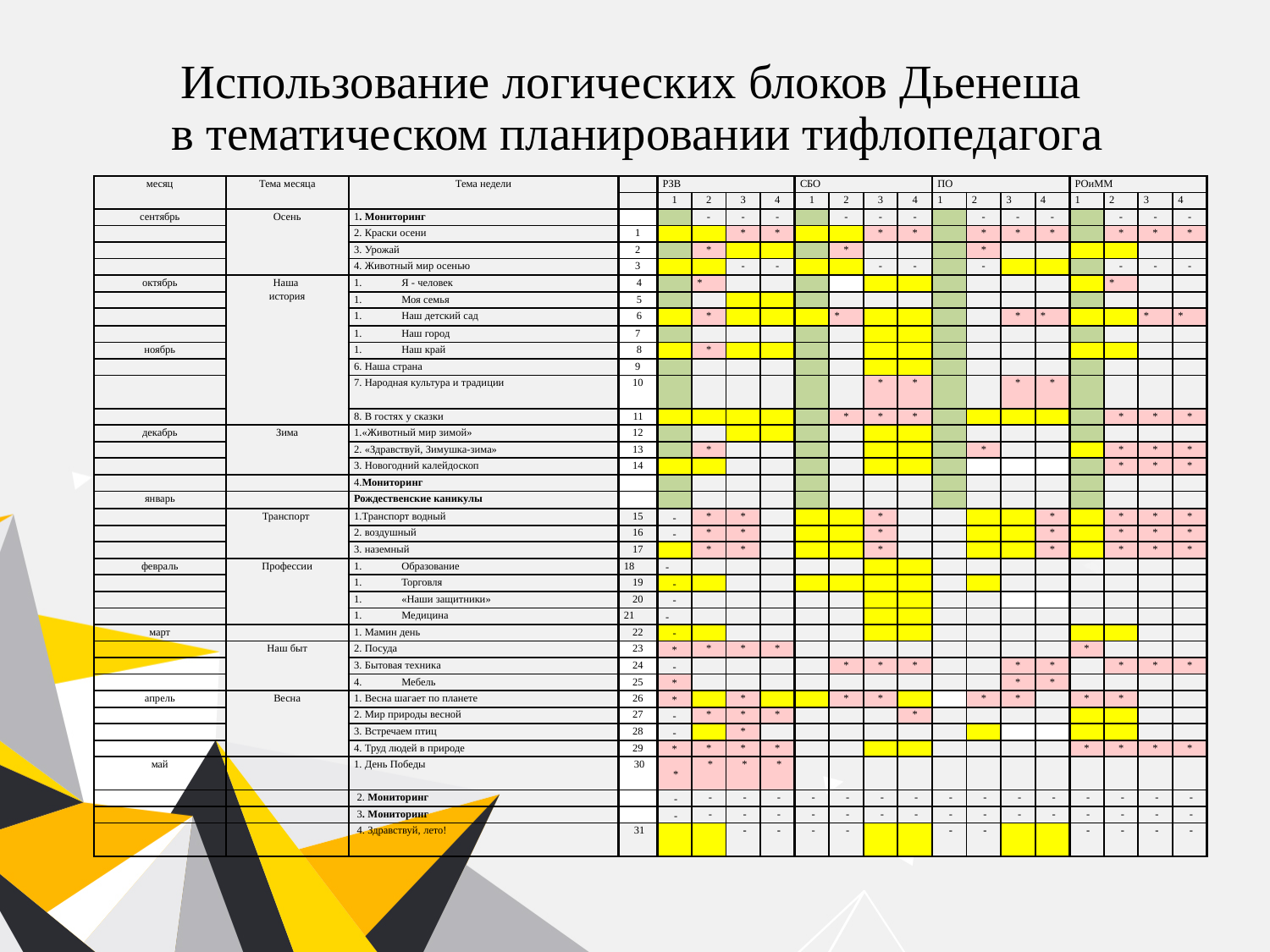

# Использование логических блоков Дьенеша в тематическом планировании тифлопедагога
| месяц | Тема месяца | Тема недели |  | РЗВ |  |  |  | СБО |  |  |  | ПО |  |  |  | РОиММ |  |  |  |
| --- | --- | --- | --- | --- | --- | --- | --- | --- | --- | --- | --- | --- | --- | --- | --- | --- | --- | --- | --- |
|  |  |  |  | 1 | 2 | 3 | 4 | 1 | 2 | 3 | 4 | 1 | 2 | 3 | 4 | 1 | 2 | 3 | 4 |
| сентябрь | Осень | 1. Мониторинг |  |  | - | - | - |  | - | - | - |  | - | - | - |  | - | - | - |
|  |  | 2. Краски осени | 1 |  |  | \* | \* |  |  | \* | \* |  | \* | \* | \* |  | \* | \* | \* |
|  |  | 3. Урожай | 2 |  | \* |  |  |  | \* |  |  |  | \* |  |  |  |  |  |  |
|  |  | 4. Животный мир осенью | 3 |  |  | - | - |  |  | - | - |  | - |  |  |  | - | - | - |
| октябрь | Наша история | Я - человек | 4 |  | \* |  |  |  |  |  |  |  |  |  |  |  | \* |  |  |
|  |  | Моя семья | 5 |  |  |  |  |  |  |  |  |  |  |  |  |  |  |  |  |
|  |  | Наш детский сад | 6 |  | \* |  |  |  | \* |  |  |  |  | \* | \* |  |  | \* | \* |
|  |  | Наш город | 7 |  |  |  |  |  |  |  |  |  |  |  |  |  |  |  |  |
| ноябрь |  | Наш край | 8 |  | \* |  |  |  |  |  |  |  |  |  |  |  |  |  |  |
|  |  | 6. Наша страна | 9 |  |  |  |  |  |  |  |  |  |  |  |  |  |  |  |  |
|  |  | 7. Народная культура и традиции | 10 |  |  |  |  |  |  | \* | \* |  |  | \* | \* |  |  |  |  |
|  |  | 8. В гостях у сказки | 11 |  |  |  |  |  | \* | \* | \* |  |  |  |  |  | \* | \* | \* |
| декабрь | Зима | 1.«Животный мир зимой» | 12 |  |  |  |  |  |  |  |  |  |  |  |  |  |  |  |  |
|  |  | 2. «Здравствуй, Зимушка-зима» | 13 |  | \* |  |  |  |  |  |  |  | \* |  |  |  | \* | \* | \* |
|  |  | 3. Новогодний калейдоскоп | 14 |  |  |  |  |  |  |  |  |  |  |  |  |  | \* | \* | \* |
|  |  | 4.Мониторинг |  |  |  |  |  |  |  |  |  |  |  |  |  |  |  |  |  |
| январь |  | Рождественские каникулы |  |  |  |  |  |  |  |  |  |  |  |  |  |  |  |  |  |
|  | Транспорт | 1.Транспорт водный | 15 | - | \* | \* |  |  |  | \* |  |  |  |  | \* |  | \* | \* | \* |
|  |  | 2. воздушный | 16 | - | \* | \* |  |  |  | \* |  |  |  |  | \* |  | \* | \* | \* |
|  |  | 3. наземный | 17 |  | \* | \* |  |  |  | \* |  |  |  |  | \* |  | \* | \* | \* |
| февраль | Профессии | Образование | 18 | - |  |  |  |  |  |  |  |  |  |  |  |  |  |  |  |
|  |  | Торговля | 19 | - |  |  |  |  |  |  |  |  |  |  |  |  |  |  |  |
|  |  | «Наши защитники» | 20 | - |  |  |  |  |  |  |  |  |  |  |  |  |  |  |  |
|  |  | Медицина | 21 | - |  |  |  |  |  |  |  |  |  |  |  |  |  |  |  |
| март |  | 1. Мамин день | 22 | - |  |  |  |  |  |  |  |  |  |  |  |  |  |  |  |
|  | Наш быт | 2. Посуда | 23 | \* | \* | \* | \* |  |  |  |  |  |  |  |  | \* |  |  |  |
|  |  | 3. Бытовая техника | 24 | - |  |  |  |  | \* | \* | \* |  |  | \* | \* |  | \* | \* | \* |
|  |  | Мебель | 25 | \* |  |  |  |  |  |  |  |  |  | \* | \* |  |  |  |  |
| апрель | Весна | 1. Весна шагает по планете | 26 | \* |  | \* |  |  | \* | \* |  |  | \* | \* |  | \* | \* |  |  |
|  |  | 2. Мир природы весной | 27 | - | \* | \* | \* |  |  |  | \* |  |  |  |  |  |  |  |  |
|  |  | 3. Встречаем птиц | 28 | - |  | \* |  |  |  |  |  |  |  |  |  |  |  |  |  |
|  |  | 4. Труд людей в природе | 29 | \* | \* | \* | \* |  |  |  |  |  |  |  |  | \* | \* | \* | \* |
| май |  | 1. День Победы | 30 | \* | \* | \* | \* |  |  |  |  |  |  |  |  |  |  |  |  |
|  |  | 2. Мониторинг |  | - | - | - | - | - | - | - | - | - | - | - | - | - | - | - | - |
|  |  | 3. Мониторинг |  | - | - | - | - | - | - | - | - | - | - | - | - | - | - | - | - |
|  |  | 4. Здравствуй, лето! | 31 |  |  | - | - | - | - |  |  | - | - |  |  | - | - | - | - |